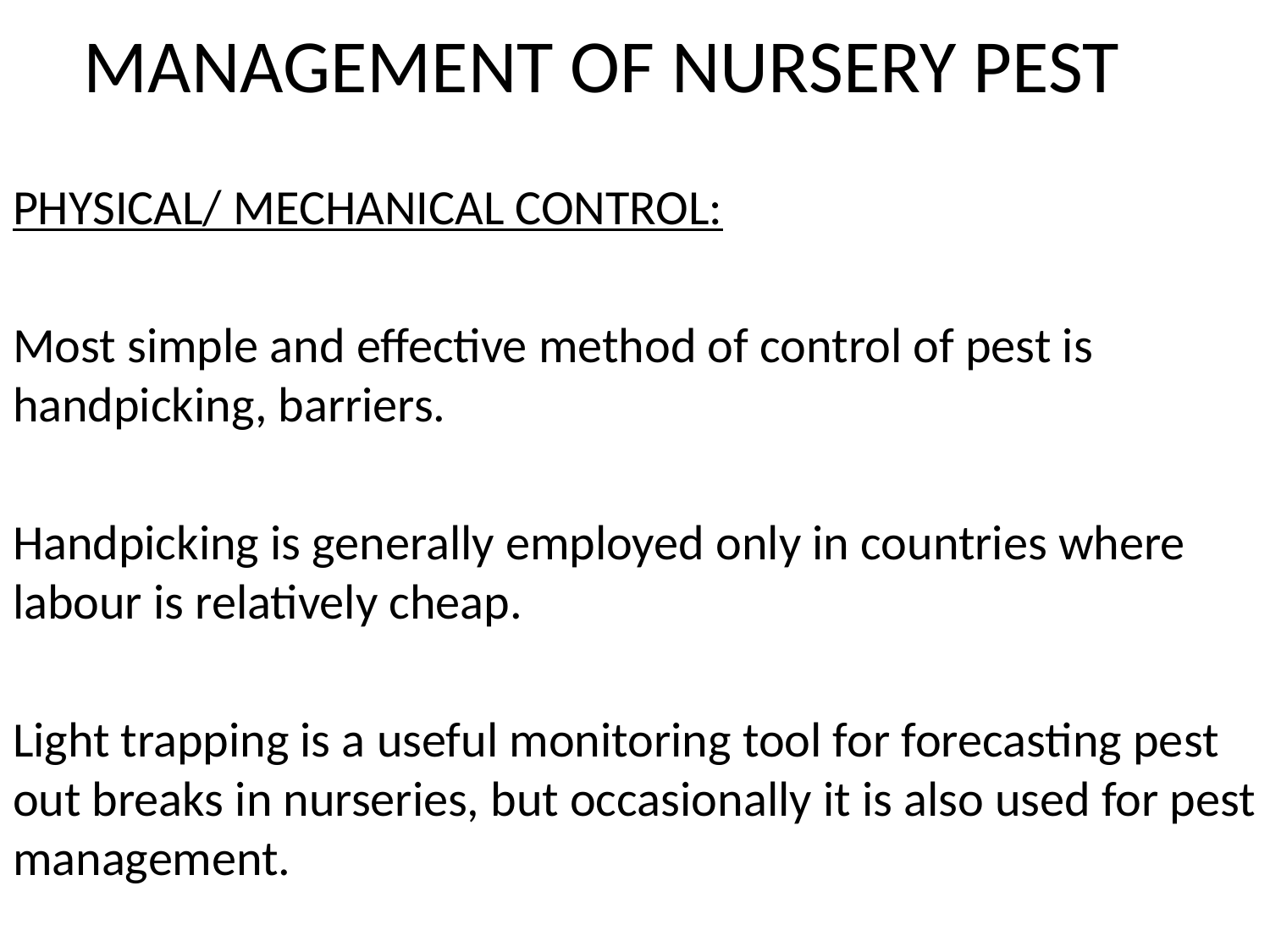

# MANAGEMENT OF NURSERY PEST
PHYSICAL/ MECHANICAL CONTROL:

Most simple and effective method of control of pest is handpicking, barriers.

Handpicking is generally employed only in countries where labour is relatively cheap.

Light trapping is a useful monitoring tool for forecasting pest out breaks in nurseries, but occasionally it is also used for pest management.